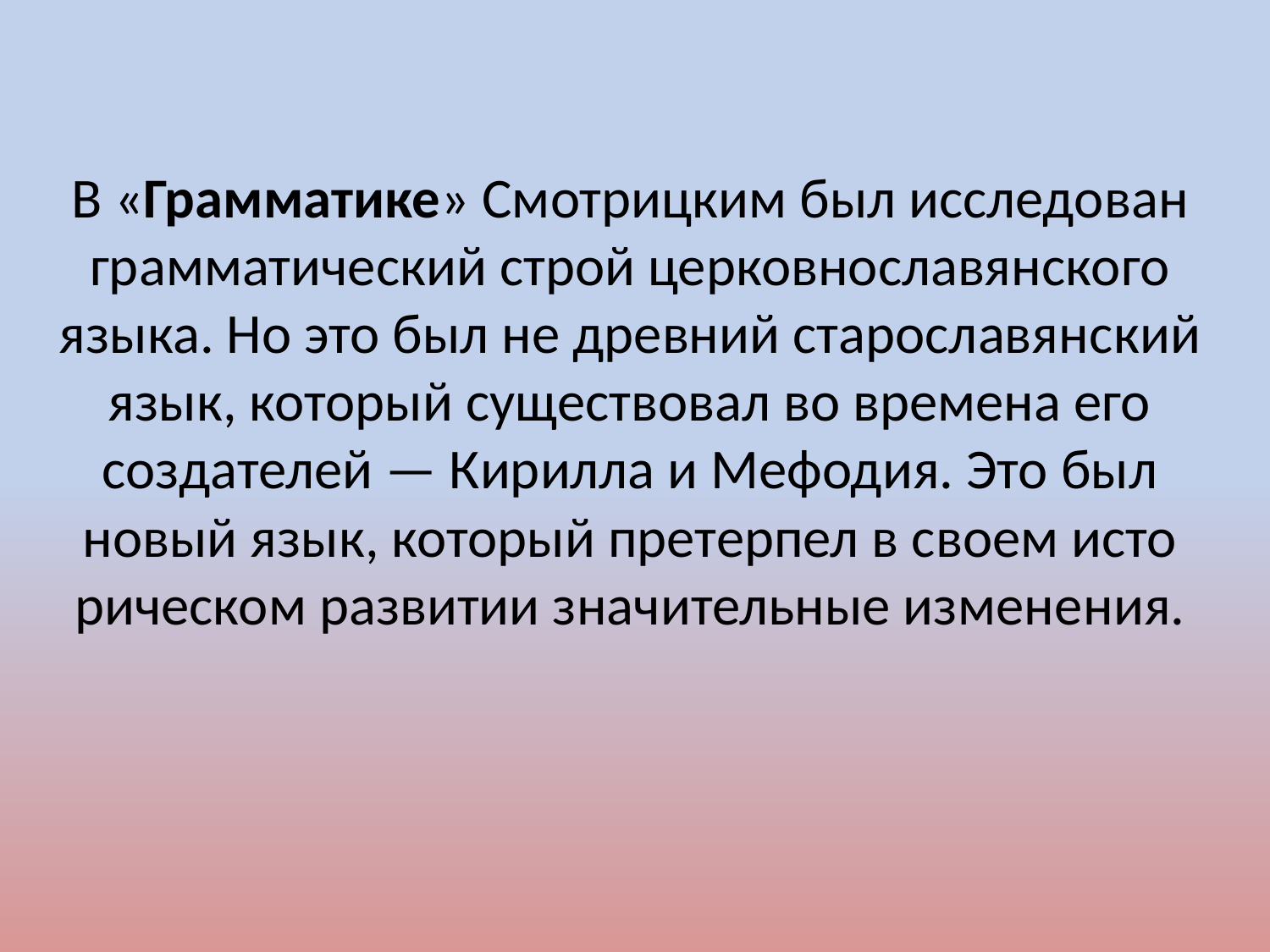

В «Грамматике» Смотрицким был исследо­ван грамматический строй церковнославянско­го языка. Но это был не древний старославян­ский язык, который существовал во времена его создателей — Кирилла и Мефодия. Это был новый язык, который претерпел в своем исто­рическом развитии значительные измене­ния.

#